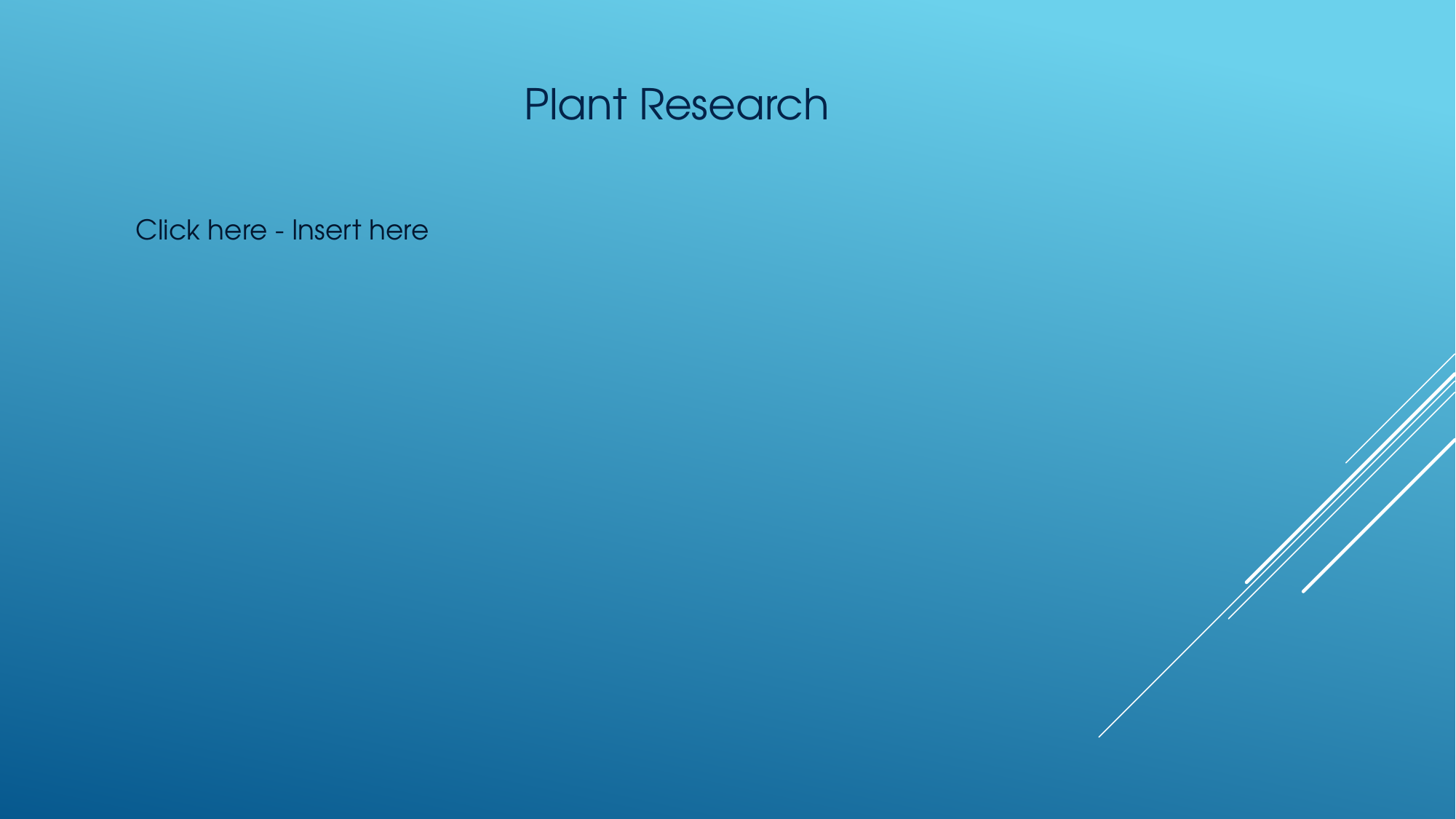

Plant Research
Click here - Insert here